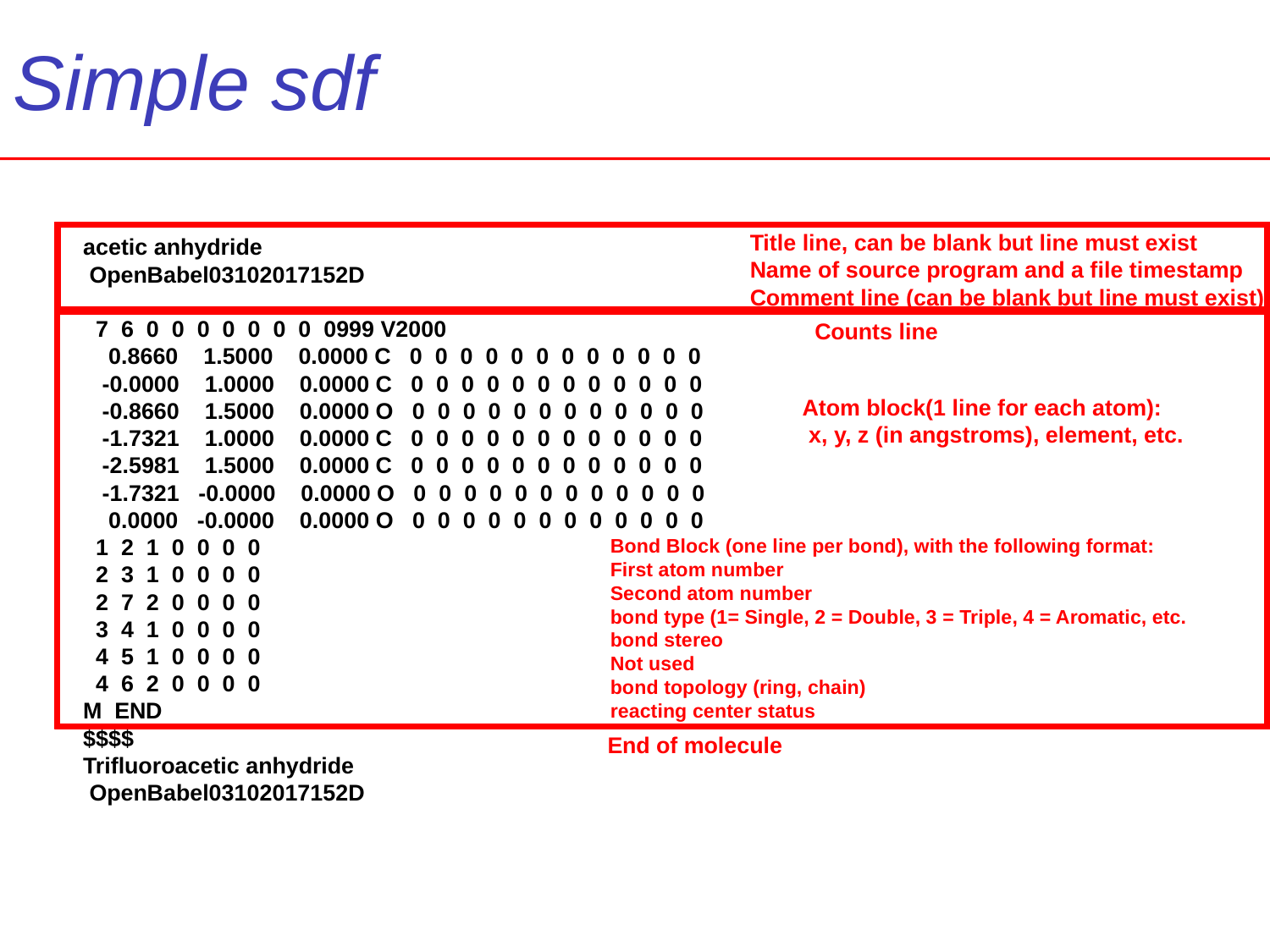

# Simple sdf

Title line, can be blank but line must exist
Name of source program and a file timestamp
Comment line (can be blank but line must exist)
acetic anhydride
 OpenBabel03102017152D

  7  6  0  0  0  0  0  0  0  0999 V2000
    0.8660    1.5000    0.0000 C   0  0  0  0  0  0  0  0  0  0  0  0
   -0.0000    1.0000    0.0000 C   0  0  0  0  0  0  0  0  0  0  0  0
   -0.8660    1.5000    0.0000 O   0  0  0  0  0  0  0  0  0  0  0  0
   -1.7321    1.0000    0.0000 C   0  0  0  0  0  0  0  0  0  0  0  0
   -2.5981    1.5000    0.0000 C   0  0  0  0  0  0  0  0  0  0  0  0
   -1.7321   -0.0000    0.0000 O   0  0  0  0  0  0  0  0  0  0  0  0
    0.0000   -0.0000    0.0000 O   0  0  0  0  0  0  0  0  0  0  0  0
  1  2  1  0  0  0  0
  2  3  1  0  0  0  0
  2  7  2  0  0  0  0
  3  4  1  0  0  0  0
  4  5  1  0  0  0  0
  4  6  2  0  0  0  0
M  END
$$$$
Trifluoroacetic anhydride
 OpenBabel03102017152D

Counts line
Atom block(1 line for each atom):
 x, y, z (in angstroms), element, etc.

Bond Block (one line per bond), with the following format:
First atom number
Second atom number
bond type (1= Single, 2 = Double, 3 = Triple, 4 = Aromatic, etc.
bond stereo
Not used
bond topology (ring, chain)
reacting center status
End of molecule